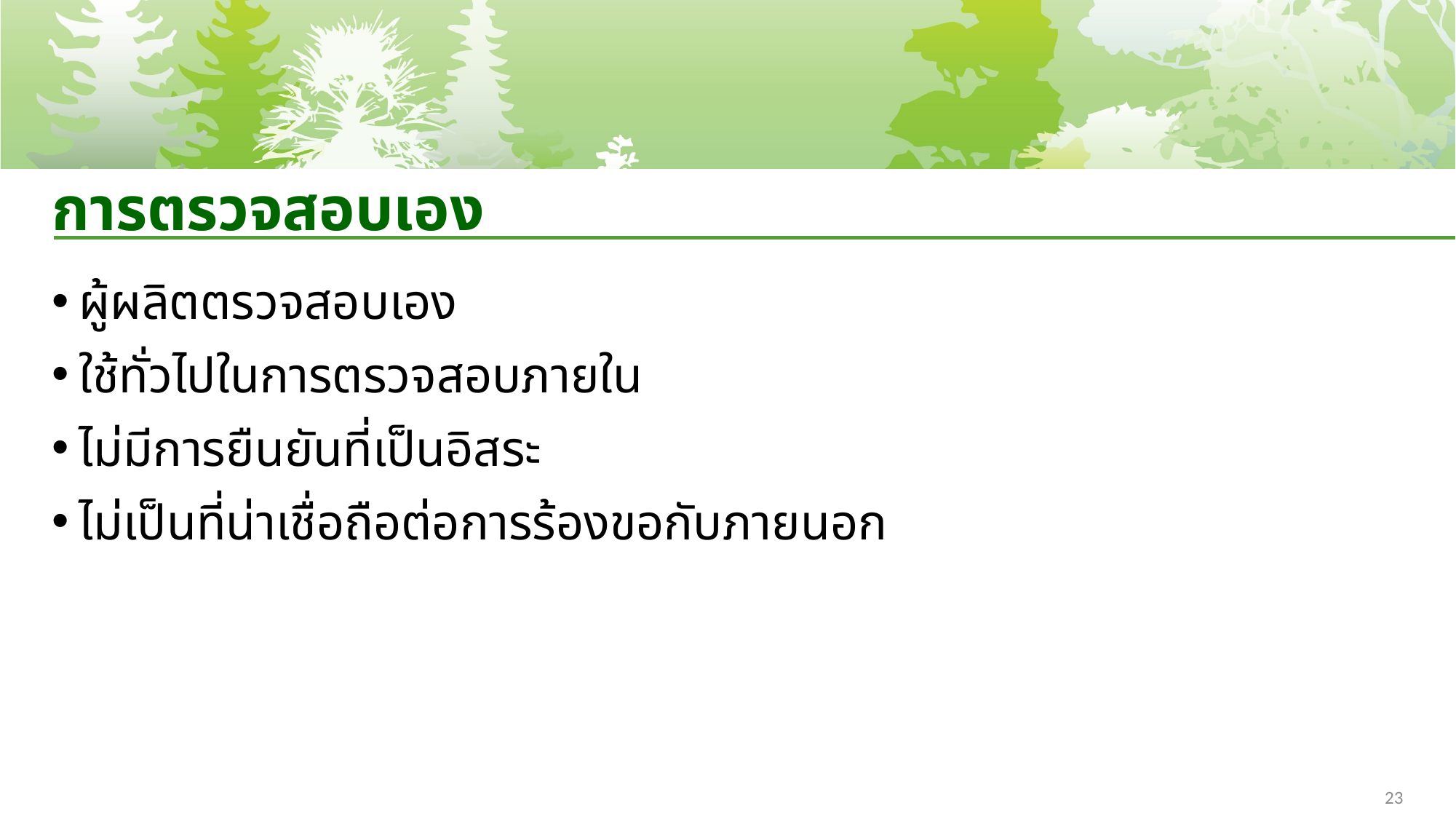

# การตรวจสอบเอง
ผู้ผลิตตรวจสอบเอง
ใช้ทั่วไปในการตรวจสอบภายใน
ไม่มีการยืนยันที่เป็นอิสระ
ไม่เป็นที่น่าเชื่อถือต่อการร้องขอกับภายนอก
23